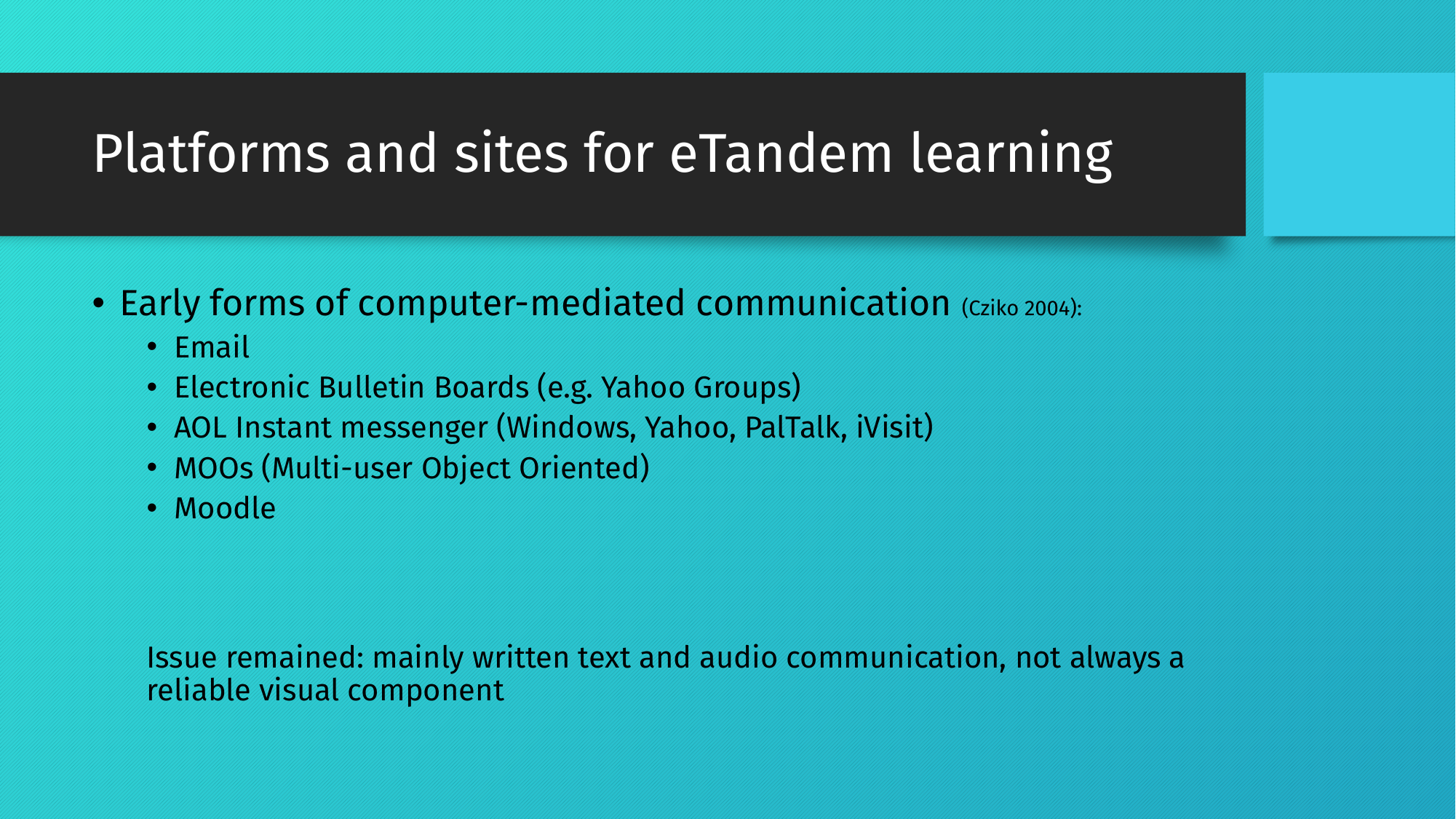

# Platforms and sites for eTandem learning
Early forms of computer-mediated communication (Cziko 2004):
Email
Electronic Bulletin Boards (e.g. Yahoo Groups)
AOL Instant messenger (Windows, Yahoo, PalTalk, iVisit)
MOOs (Multi-user Object Oriented)
Moodle

Issue remained: mainly written text and audio communication, not always a reliable visual component